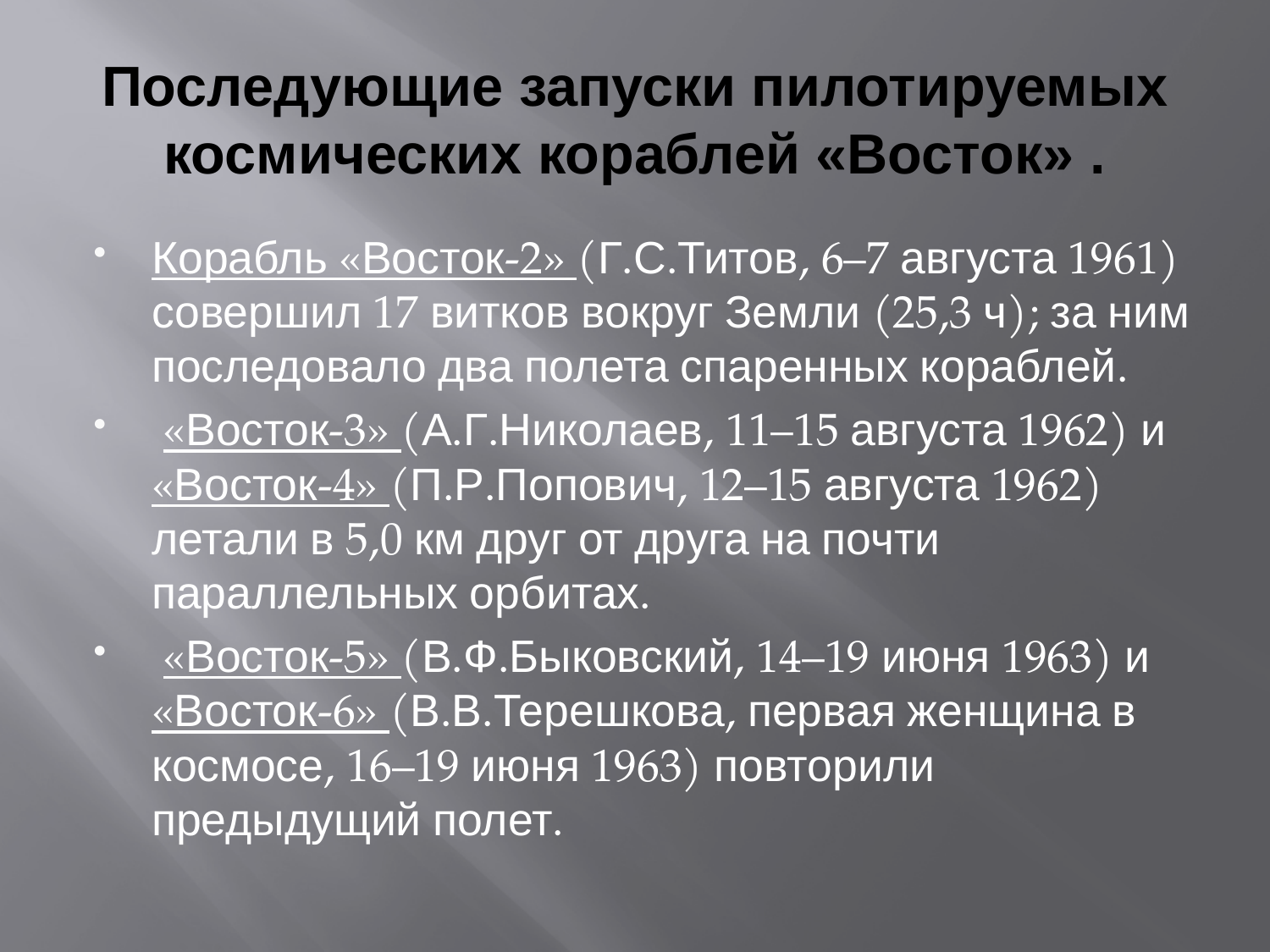

# Последующие запуски пилотируемых космических кораблей «Восток» .
Корабль «Восток-2» (Г.С.Титов, 6–7 августа 1961) совершил 17 витков вокруг Земли (25,3 ч); за ним последовало два полета спаренных кораблей.
 «Восток-3» (А.Г.Николаев, 11–15 августа 1962) и «Восток-4» (П.Р.Попович, 12–15 августа 1962) летали в 5,0 км друг от друга на почти параллельных орбитах.
 «Восток-5» (В.Ф.Быковский, 14–19 июня 1963) и «Восток-6» (В.В.Терешкова, первая женщина в космосе, 16–19 июня 1963) повторили предыдущий полет.